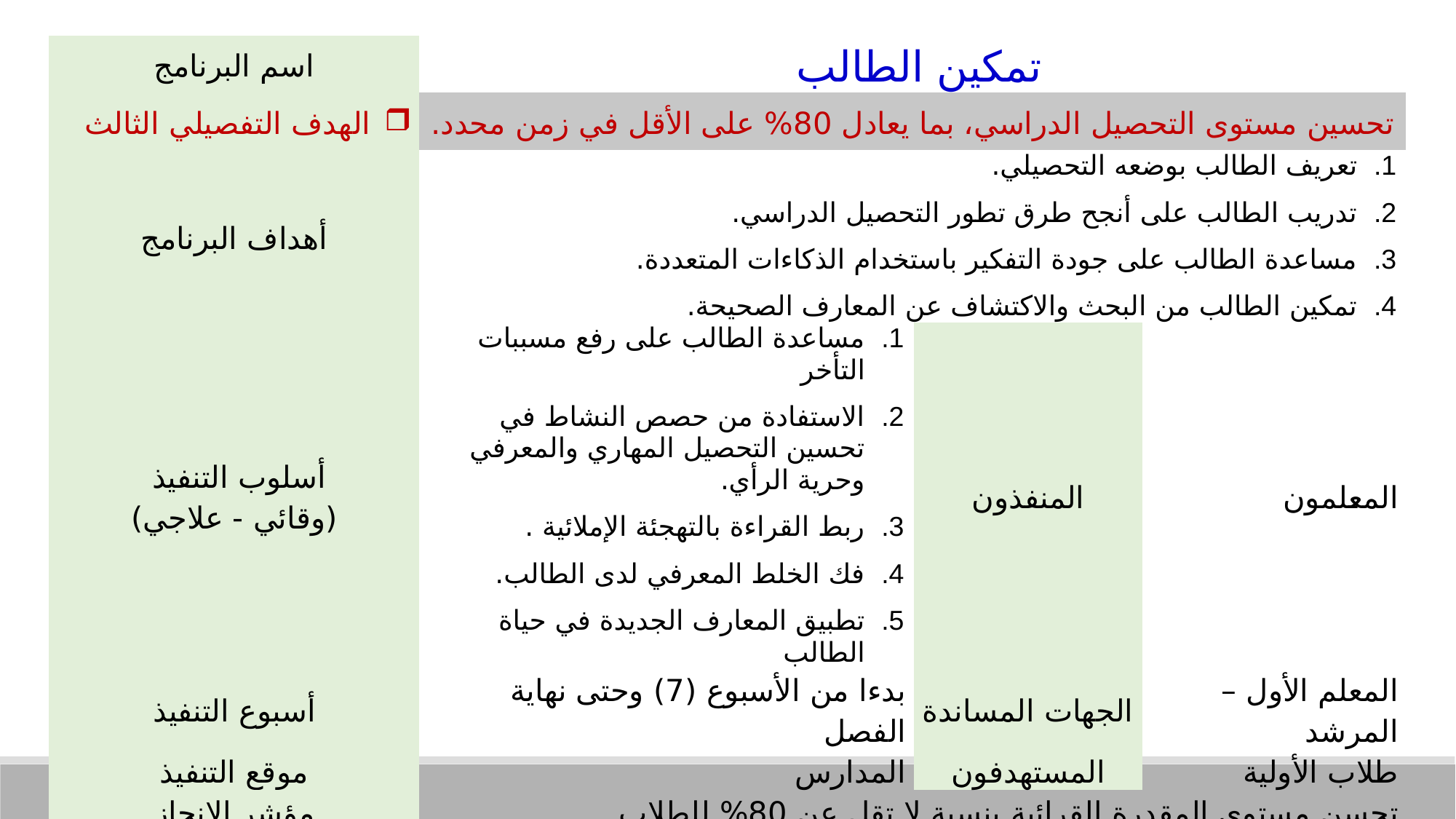

| اسم البرنامج | تمكين الطالب |  |  |
| --- | --- | --- | --- |
| الهدف التفصيلي الثالث | تحسين مستوى التحصيل الدراسي، بما يعادل 80% على الأقل في زمن محدد. |  |  |
| أهداف البرنامج | تعريف الطالب بوضعه التحصيلي. تدريب الطالب على أنجح طرق تطور التحصيل الدراسي. مساعدة الطالب على جودة التفكير باستخدام الذكاءات المتعددة. تمكين الطالب من البحث والاكتشاف عن المعارف الصحيحة. |  |  |
| أسلوب التنفيذ (وقائي - علاجي) | مساعدة الطالب على رفع مسببات التأخر الاستفادة من حصص النشاط في تحسين التحصيل المهاري والمعرفي وحرية الرأي. ربط القراءة بالتهجئة الإملائية . فك الخلط المعرفي لدى الطالب. تطبيق المعارف الجديدة في حياة الطالب | المنفذون | المعلمون |
| أسبوع التنفيذ | بدءا من الأسبوع (7) وحتى نهاية الفصل | الجهات المساندة | المعلم الأول – المرشد |
| موقع التنفيذ | المدارس | المستهدفون | طلاب الأولية |
| مؤشر الإنجاز | تحسن مستوى المقدرة القرائية بنسبة لا تقل عن 80% للطلاب |  |  |
| التقييم | السرعة والجودة في أداء المهارة وفق الزمن المخصص للأداء. |  |  |